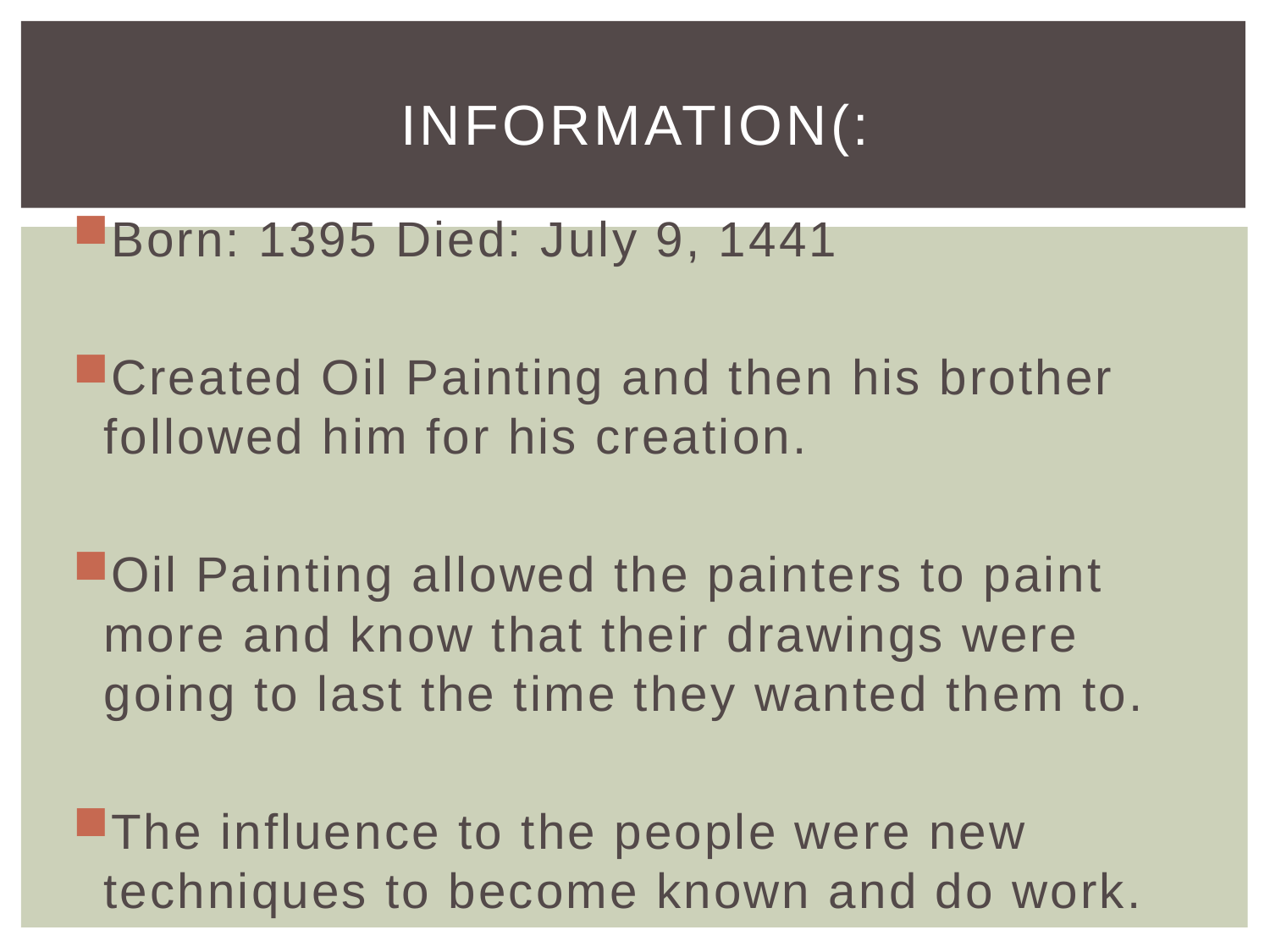

# Information(:
Born: 1395 Died: July 9, 1441

Created Oil Painting and then his brother followed him for his creation.

Oil Painting allowed the painters to paint more and know that their drawings were going to last the time they wanted them to.

The influence to the people were new techniques to become known and do work.